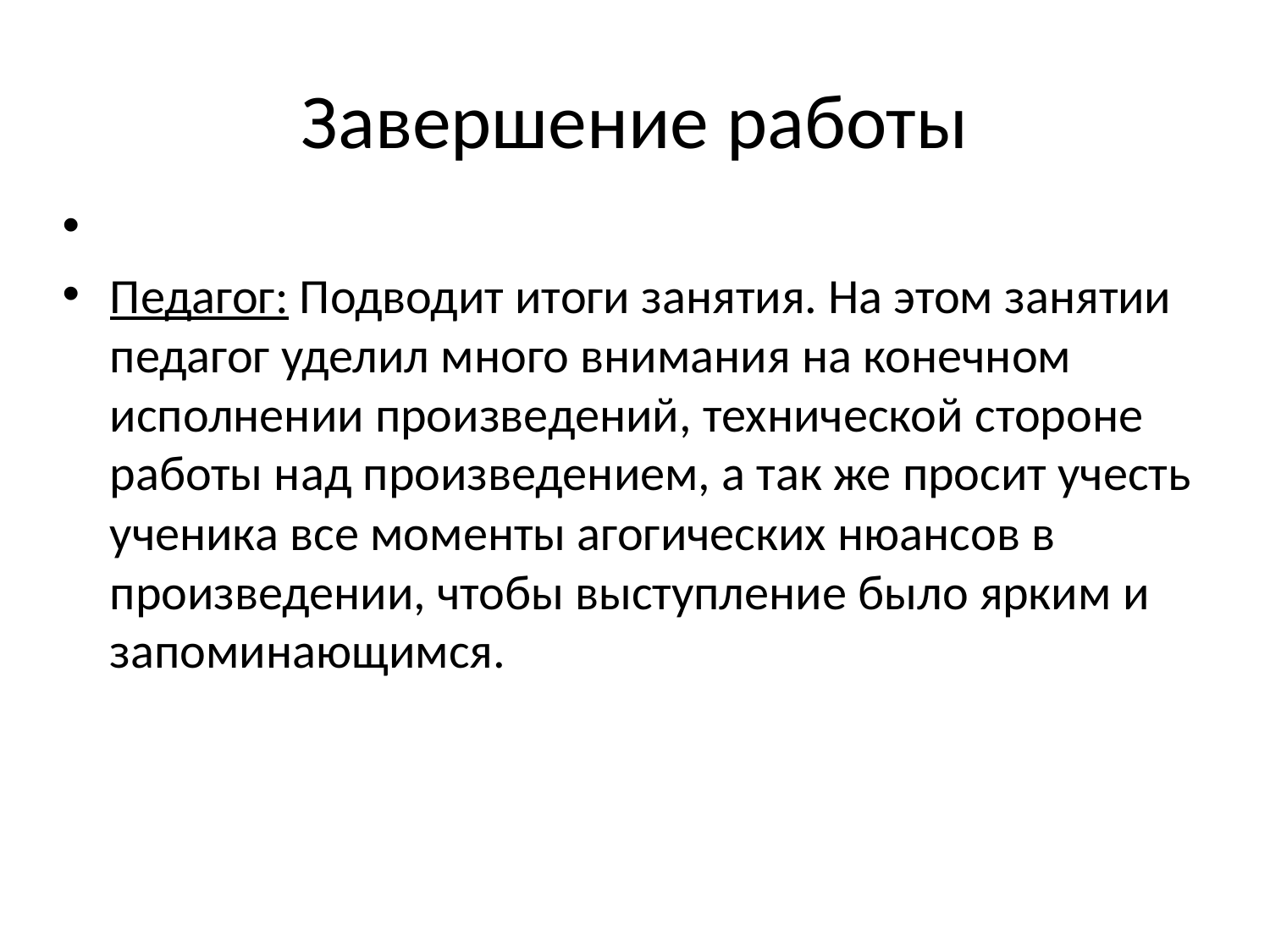

# Завершение работы

Педагог: Подводит итоги занятия. На этом занятии педагог уделил много внимания на конечном исполнении произведений, технической стороне работы над произведением, а так же просит учесть ученика все моменты агогических нюансов в произведении, чтобы выступление было ярким и запоминающимся.